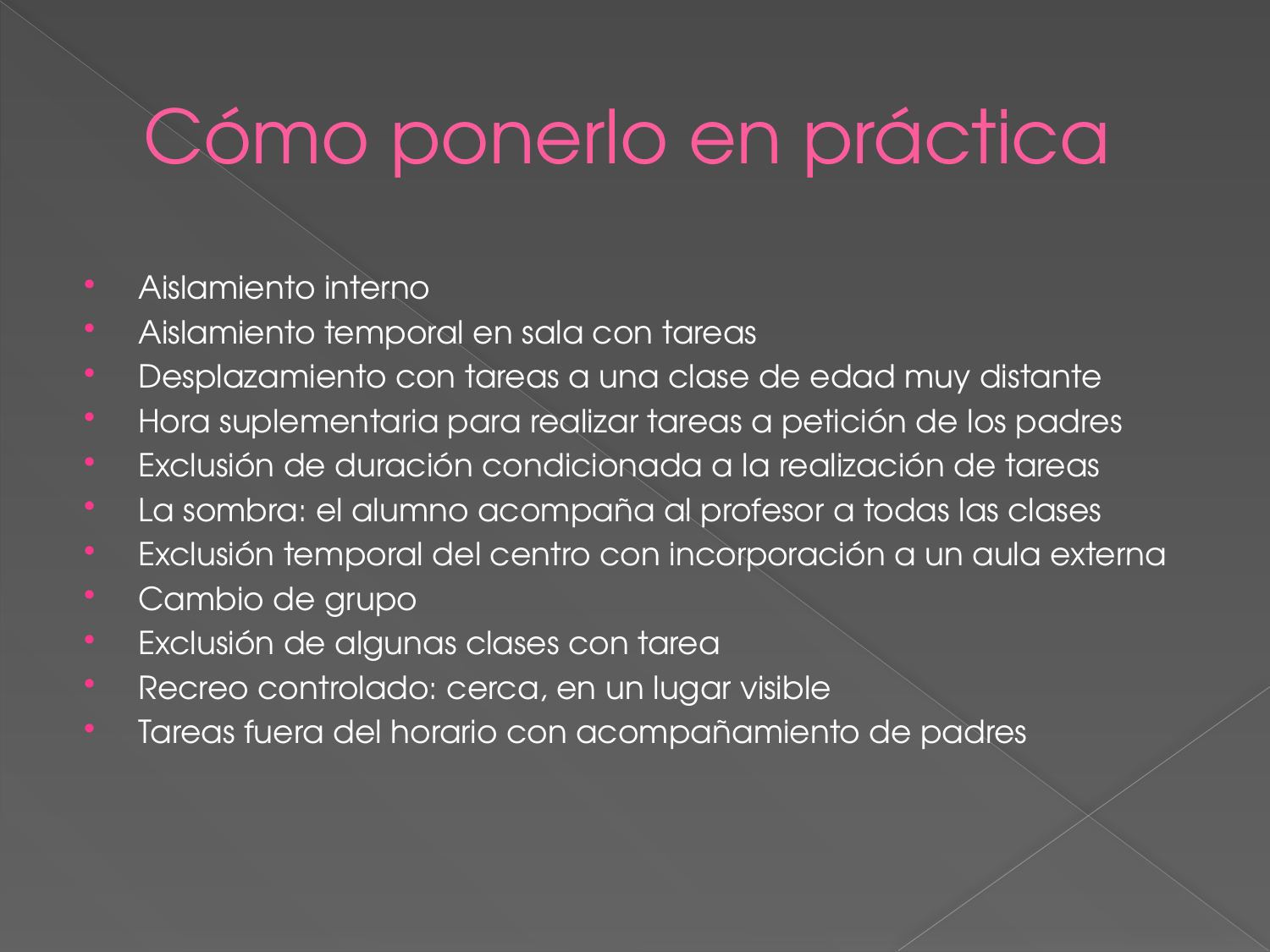

Cómo ponerlo en práctica
Aislamiento interno
Aislamiento temporal en sala con tareas
Desplazamiento con tareas a una clase de edad muy distante
Hora suplementaria para realizar tareas a petición de los padres
Exclusión de duración condicionada a la realización de tareas
La sombra: el alumno acompaña al profesor a todas las clases
Exclusión temporal del centro con incorporación a un aula externa
Cambio de grupo
Exclusión de algunas clases con tarea
Recreo controlado: cerca, en un lugar visible
Tareas fuera del horario con acompañamiento de padres